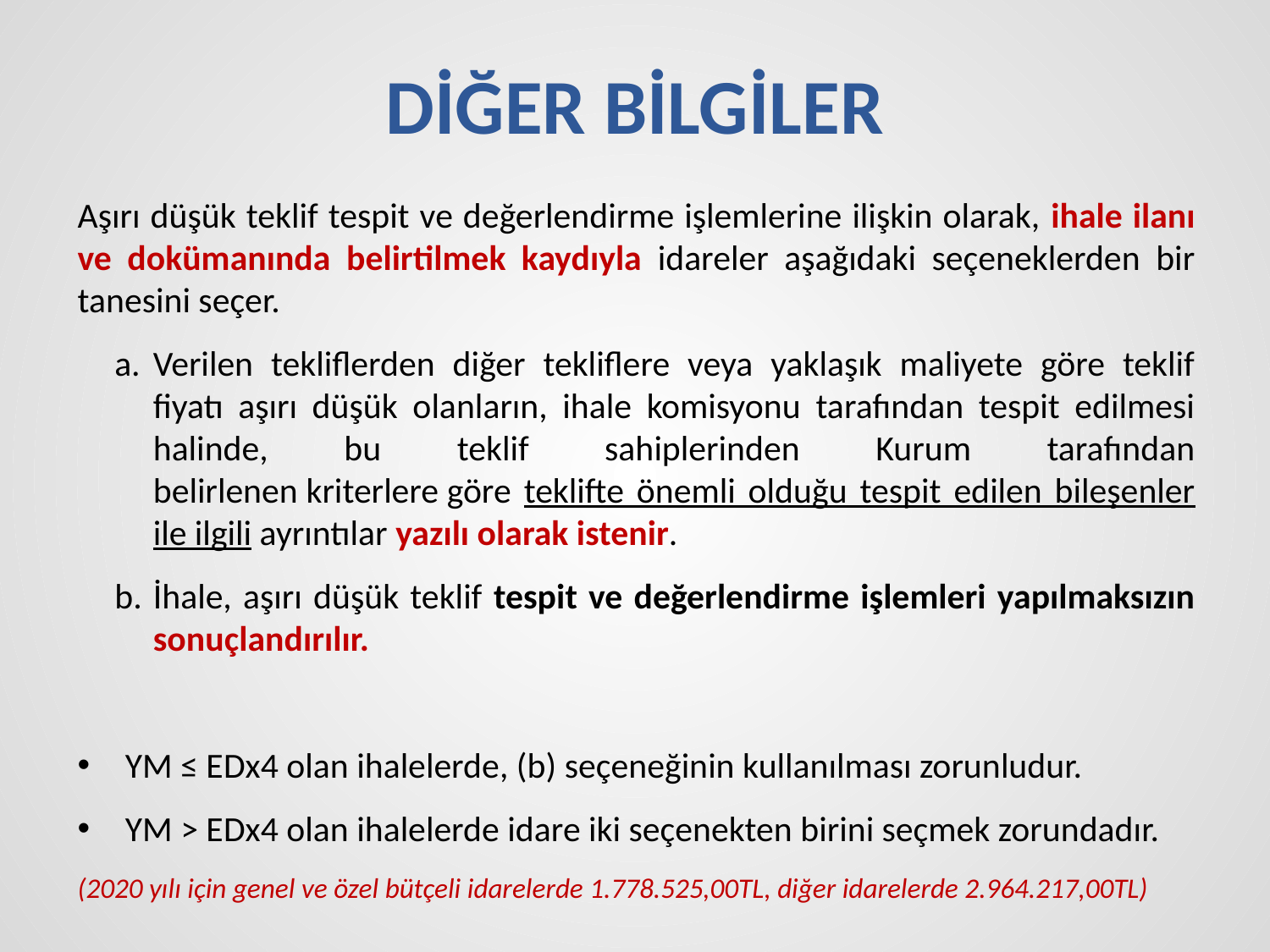

# DİĞER BİLGİLER
Aşırı düşük teklif tespit ve değerlendirme işlemlerine ilişkin olarak, ihale ilanı ve dokümanında belirtilmek kaydıyla idareler aşağıdaki seçeneklerden bir tanesini seçer.
Verilen tekliflerden diğer tekliflere veya yaklaşık maliyete göre teklif fiyatı aşırı düşük olanların, ihale komisyonu tarafından tespit edilmesi halinde, bu teklif sahiplerinden Kurum tarafından belirlenen kriterlere göre teklifte önemli olduğu tespit edilen bileşenler ile ilgili ayrıntılar yazılı olarak istenir.
İhale, aşırı düşük teklif tespit ve değerlendirme işlemleri yapılmaksızın sonuçlandırılır.

YM ≤ EDx4 olan ihalelerde, (b) seçeneğinin kullanılması zorunludur.
YM > EDx4 olan ihalelerde idare iki seçenekten birini seçmek zorundadır.
(2020 yılı için genel ve özel bütçeli idarelerde 1.778.525,00TL, diğer idarelerde 2.964.217,00TL)